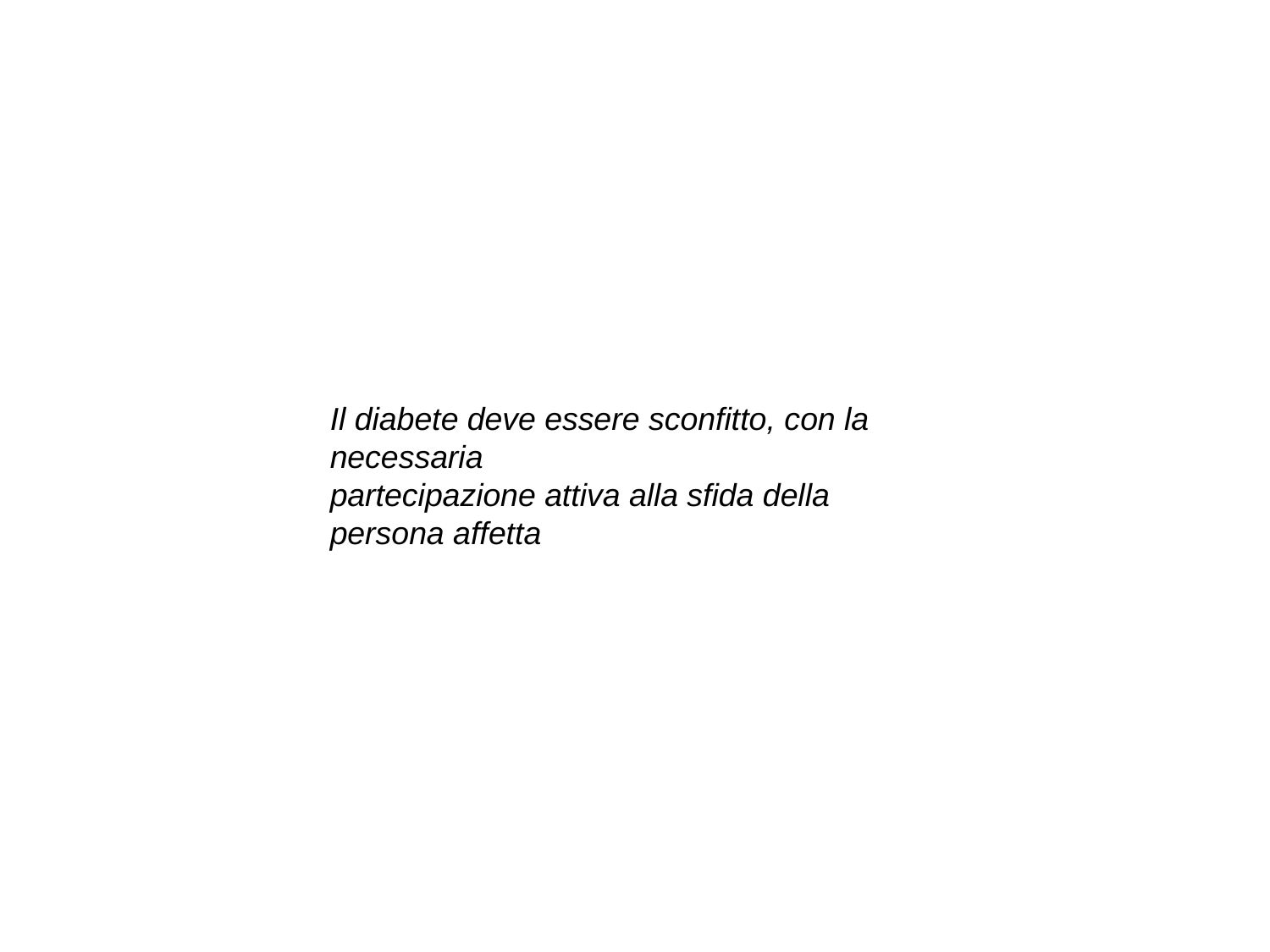

Il diabete deve essere sconfitto, con la necessaria
partecipazione attiva alla sfida della persona affetta